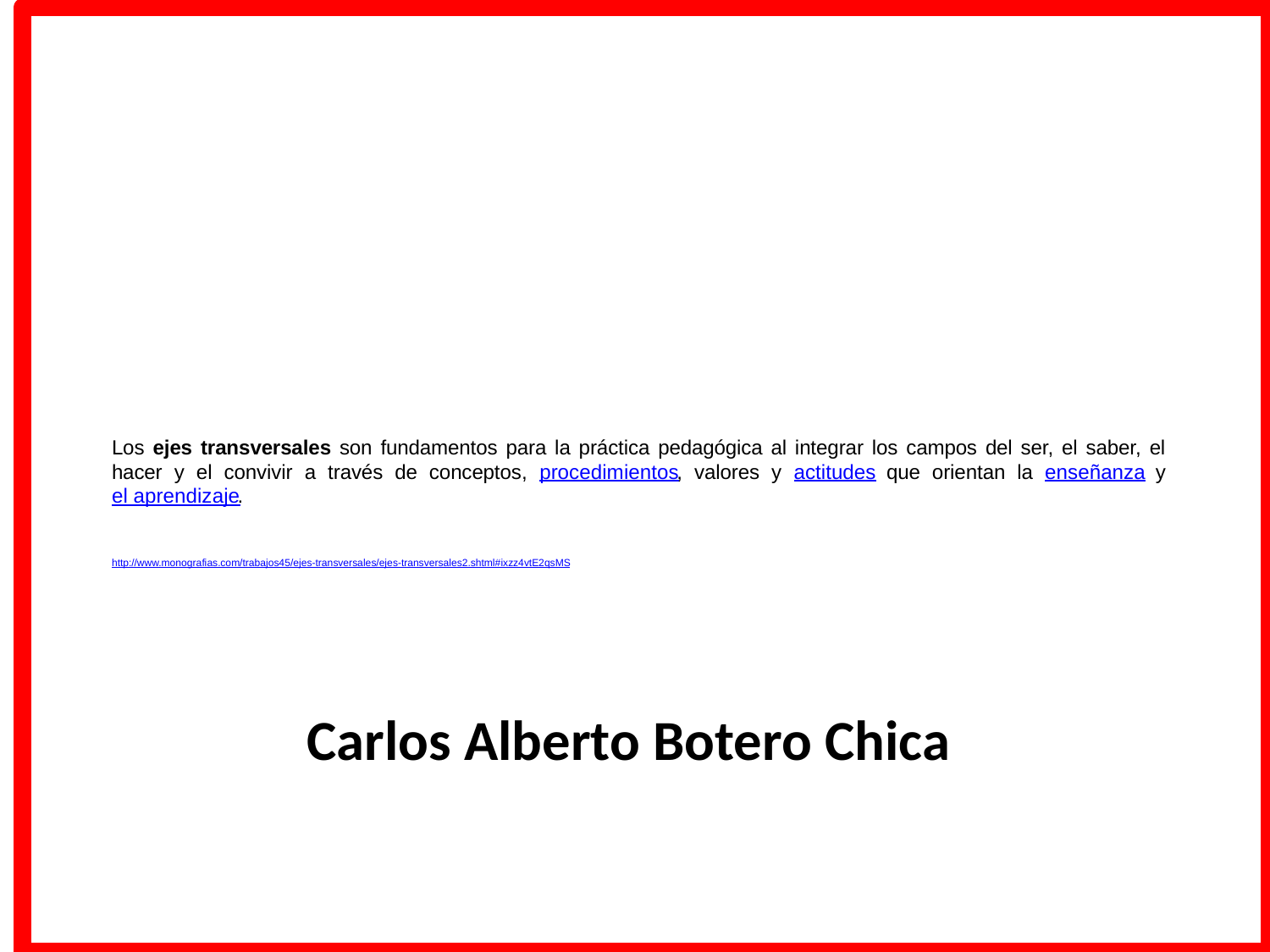

# Los ejes transversales son fundamentos para la práctica pedagógica al integrar los campos del ser, el saber, el hacer y el convivir a través de conceptos, procedimientos, valores y actitudes que orientan la enseñanza y el aprendizaje. http://www.monografias.com/trabajos45/ejes-transversales/ejes-transversales2.shtml#ixzz4vtE2qsMS

Carlos Alberto Botero Chica